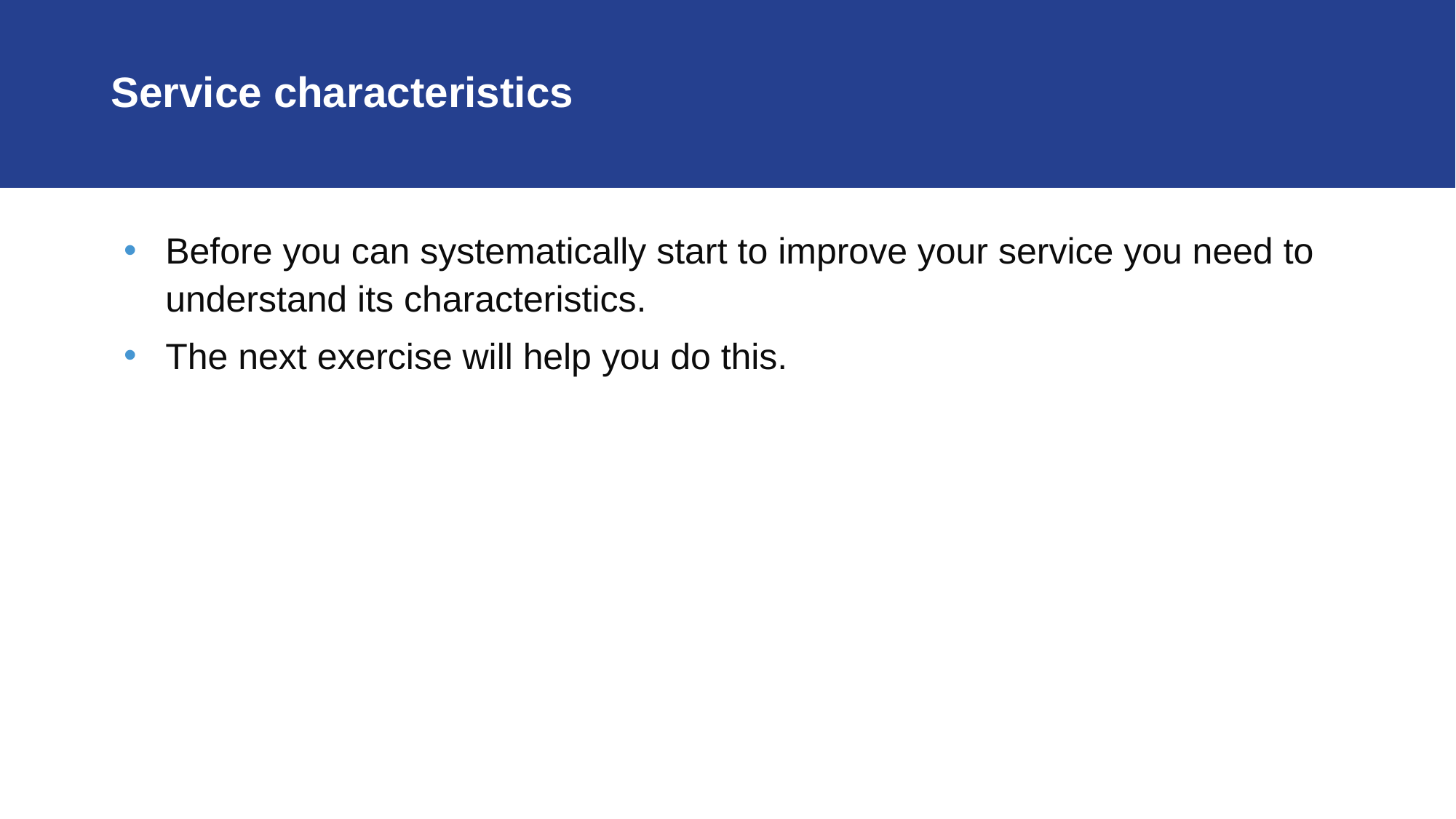

# Service characteristics
Before you can systematically start to improve your service you need to understand its characteristics.
The next exercise will help you do this.